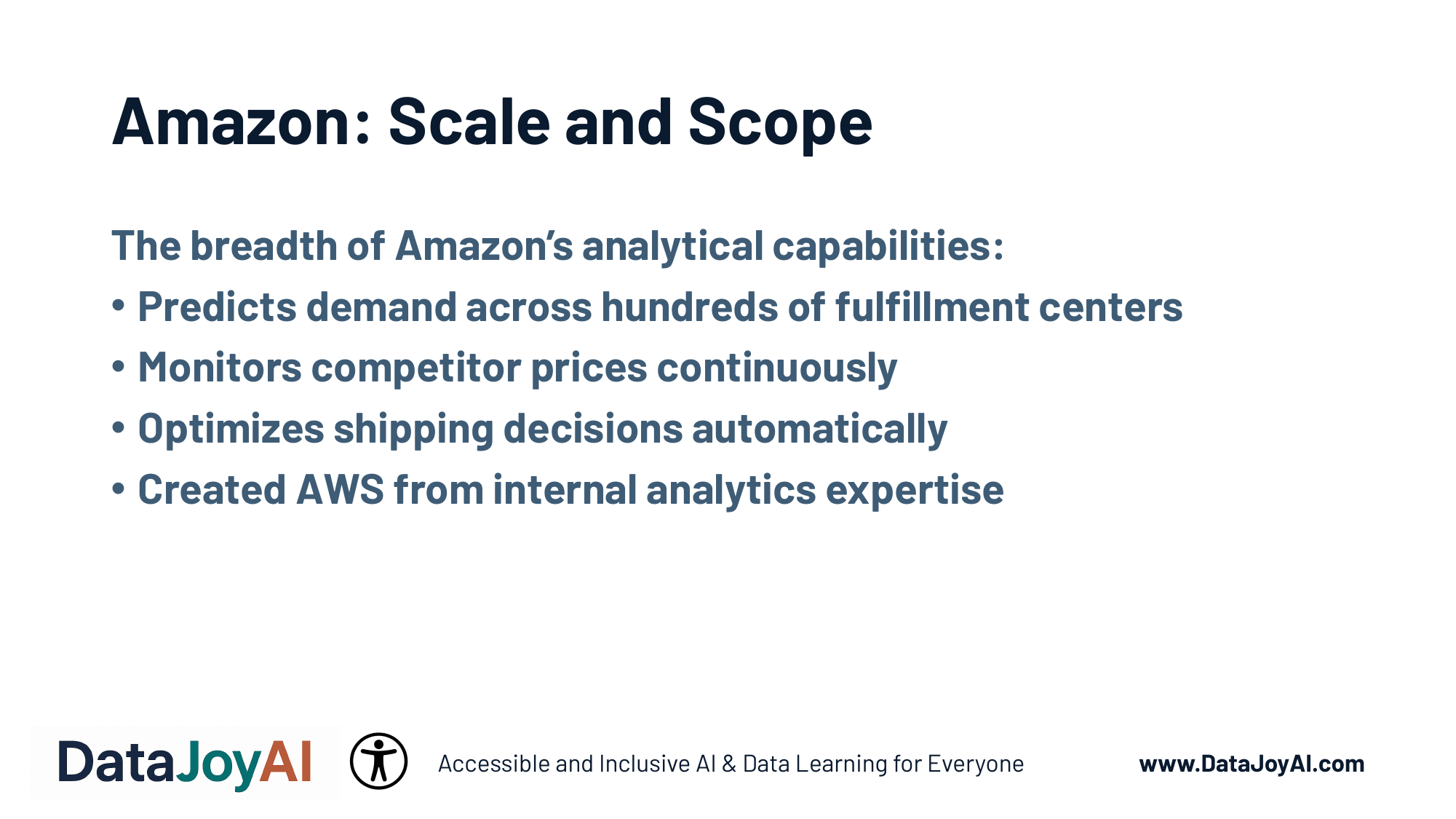

# Amazon: Scale and Scope
The breadth of Amazon’s analytical capabilities:
Predicts demand across hundreds of fulfillment centers
Monitors competitor prices continuously
Optimizes shipping decisions automatically
Created AWS from internal analytics expertise